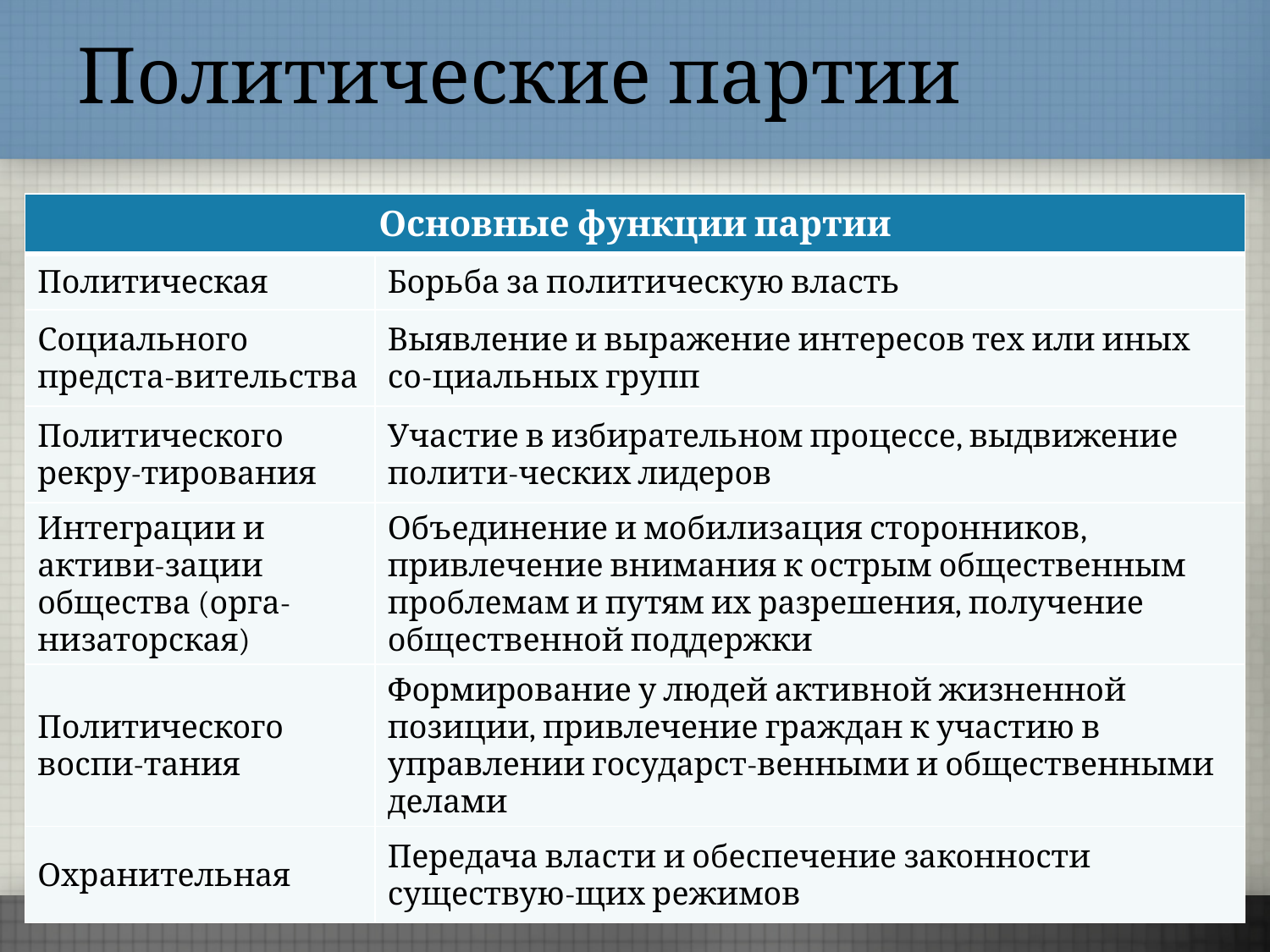

# Политические партии
| Основные функции партии |  |
| --- | --- |
| Политическая | Борьба за политическую власть |
| Социального предста-вительства | Выявление и выражение интересов тех или иных со-циальных групп |
| Политического рекру-тирования | Участие в избирательном процессе, выдвижение полити-ческих лидеров |
| Интеграции и активи-зации общества (орга-низаторская) | Объединение и мобилизация сторонников, привлечение внимания к острым общественным проблемам и путям их разрешения, получение общественной поддержки |
| Политического воспи-тания | Формирование у людей активной жизненной позиции, привлечение граждан к участию в управлении государст-венными и общественными делами |
| Охранительная | Передача власти и обеспечение законности существую-щих режимов |